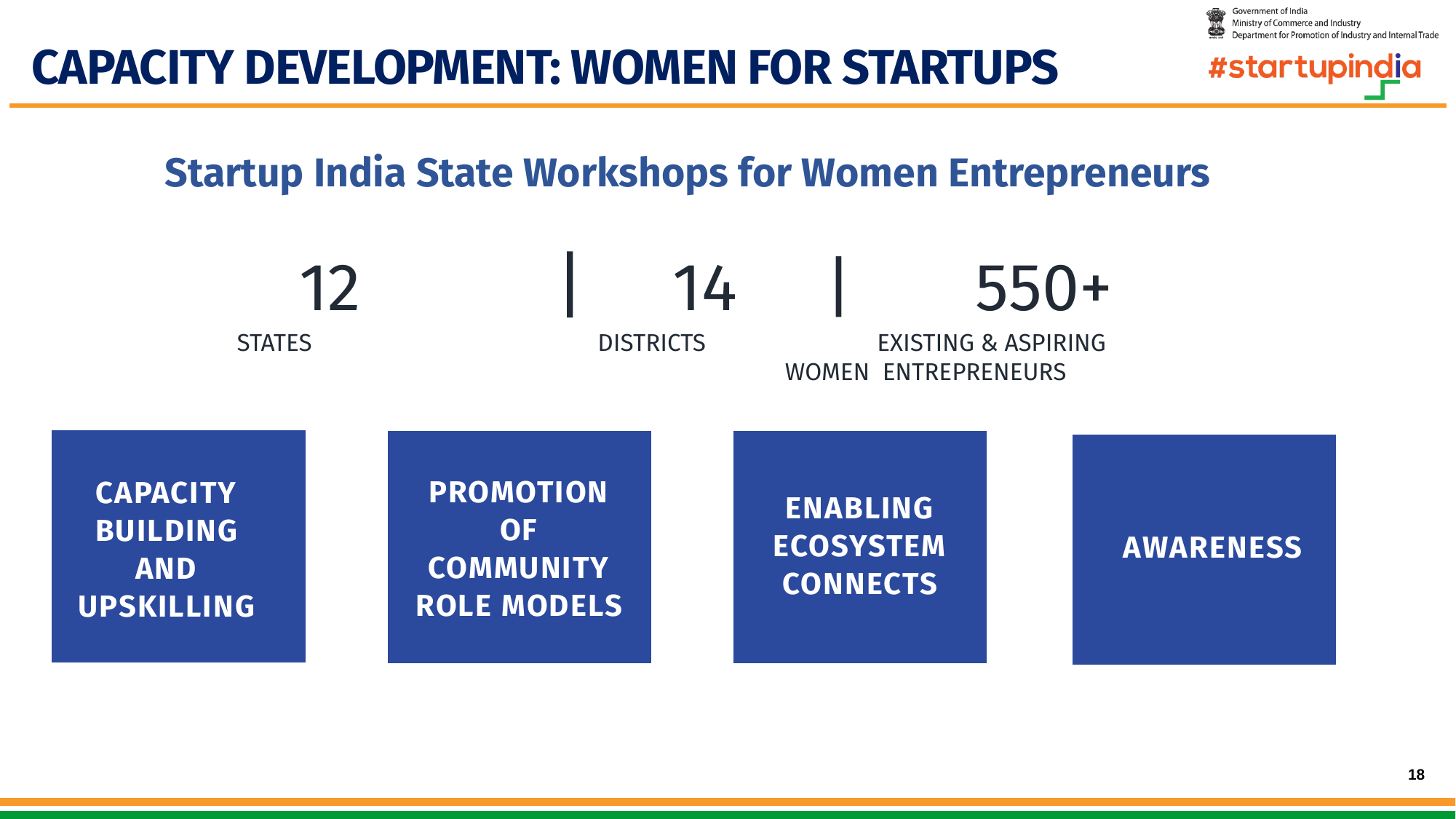

CAPACITY DEVELOPMENT: WOMEN FOR STARTUPS
Startup India State Workshops for Women Entrepreneurs

  12           |     14     |       550+
                 STATES                                             DISTRICTS                           EXISTING & ASPIRING         				                                                                     WOMEN  ENTREPRENEURS

PROMOTION OF COMMUNITY ROLE MODELS
CAPACITY BUILDING
AND UPSKILLING
ENABLING ECOSYSTEM CONNECTS
AWARENESS